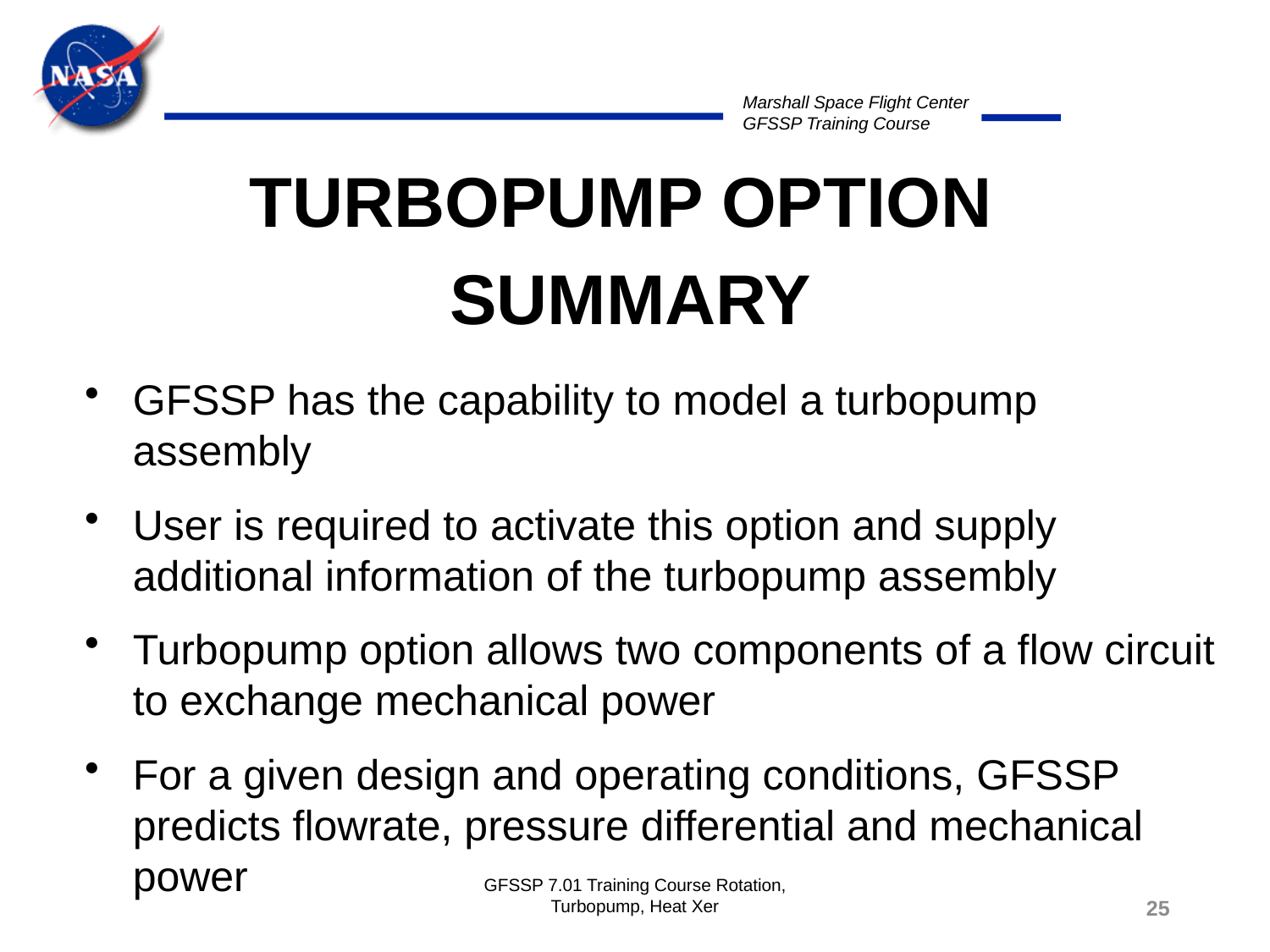

# TURBOPUMP OPTION SUMMARY
GFSSP has the capability to model a turbopump assembly

User is required to activate this option and supply additional information of the turbopump assembly

Turbopump option allows two components of a flow circuit to exchange mechanical power

For a given design and operating conditions, GFSSP predicts flowrate, pressure differential and mechanical power
GFSSP 7.01 Training Course Rotation, Turbopump, Heat Xer
25